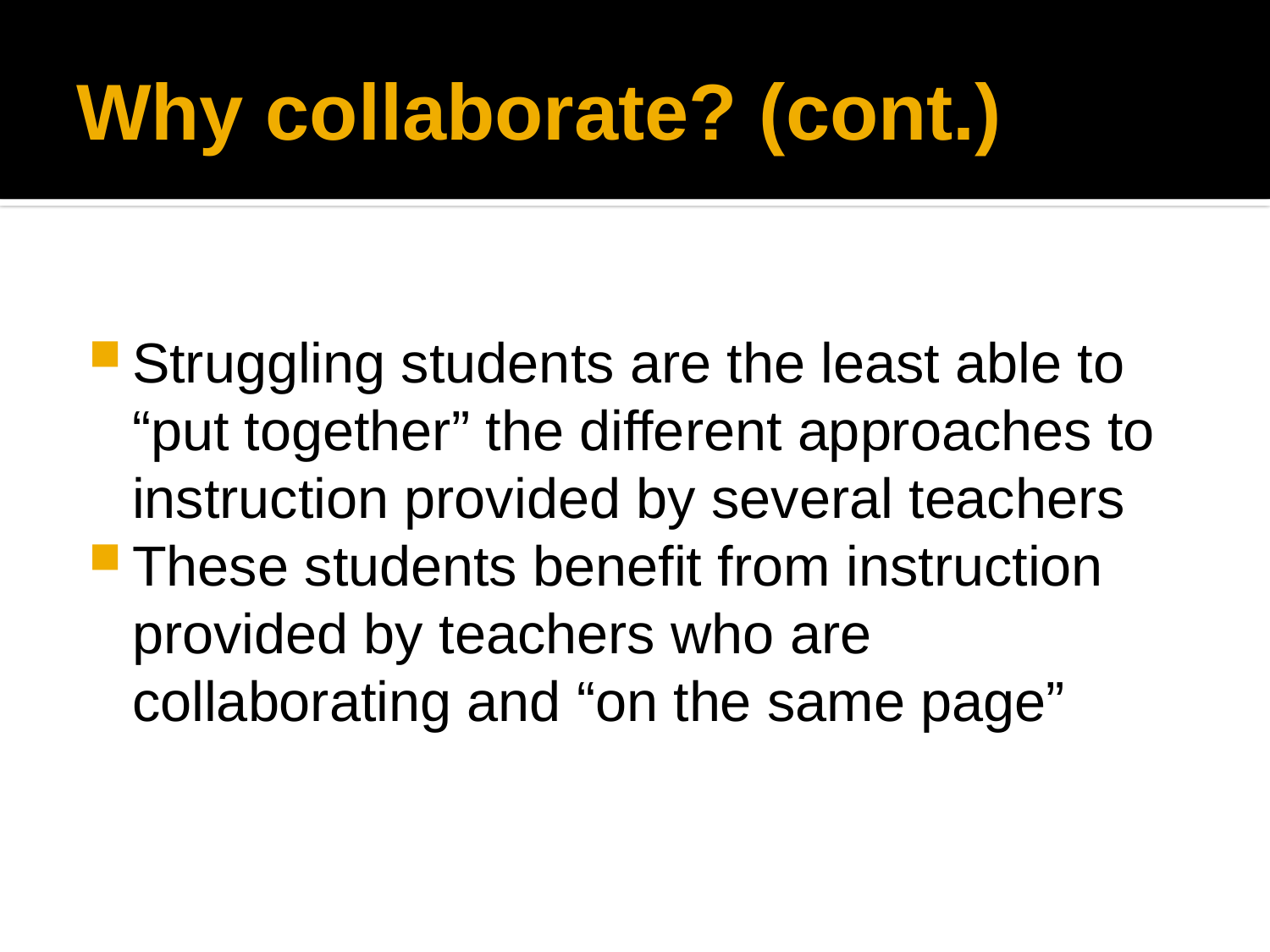

# Why collaborate? (cont.)

Struggling students are the least able to “put together” the different approaches to instruction provided by several teachers
These students benefit from instruction provided by teachers who are collaborating and “on the same page”